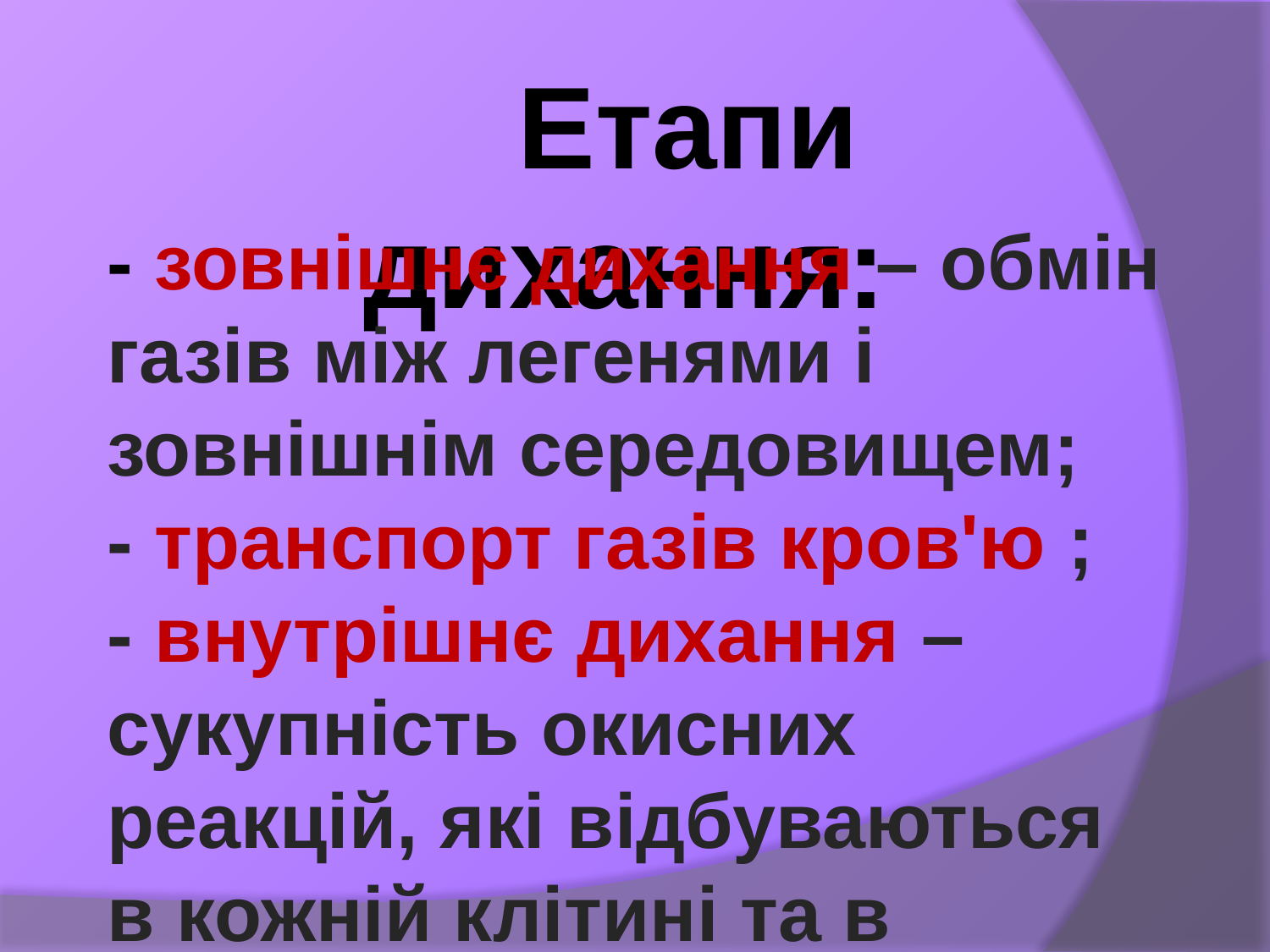

Етапи дихання:
- зовнішнє дихання – обмін газів між легенями і зовнішнім середовищем;
- транспорт газів кров'ю ;
- внутрішнє дихання – сукупність окисних реакцій, які відбуваються в кожній клітині та в результаті утворення енергії.